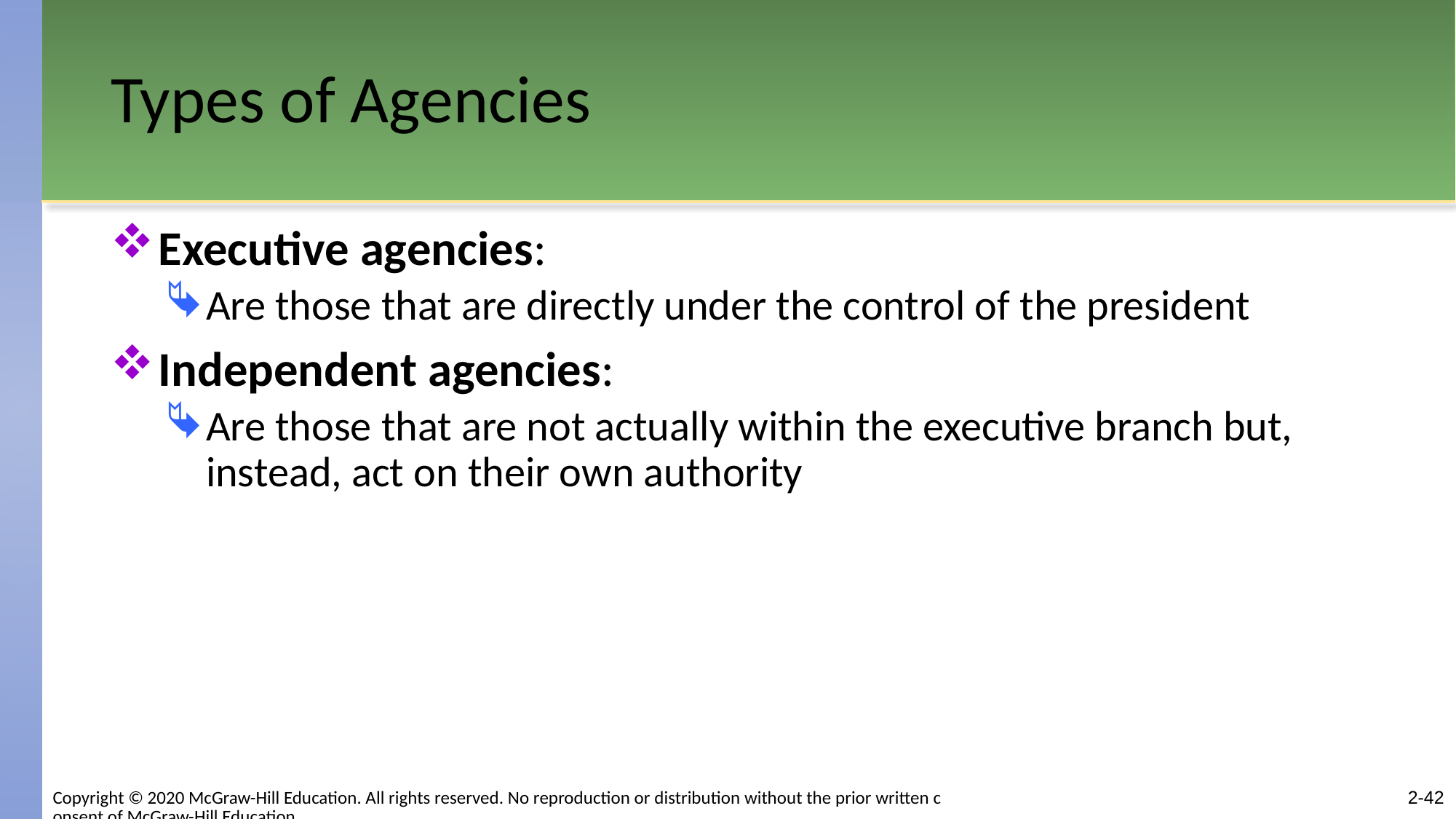

# Types of Agencies
Executive agencies:
Are those that are directly under the control of the president
Independent agencies:
Are those that are not actually within the executive branch but, instead, act on their own authority
2-42
Copyright © 2020 McGraw-Hill Education. All rights reserved. No reproduction or distribution without the prior written consent of McGraw-Hill Education.